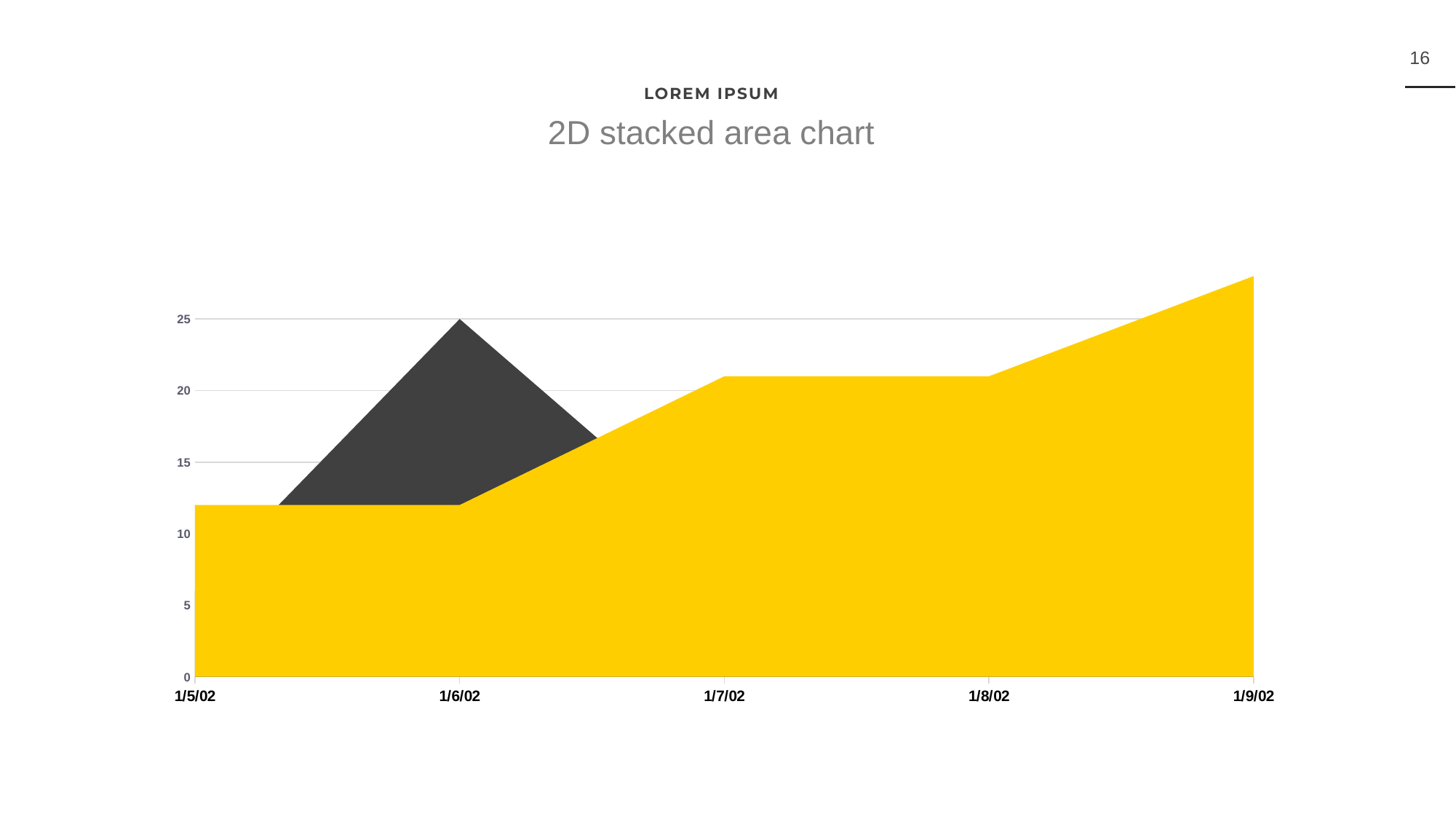

16
LOREM IPSUM
2D stacked area chart

### Chart

| Category | Series 2 | Series 3 |
|---|---|---|
| 37261 | 12.0 | 6.0 |
| 37262 | 12.0 | 25.0 |
| 37263 | 21.0 | 9.0 |
| 37264 | 21.0 | 18.0 |
| 37265 | 28.0 | 6.0 |